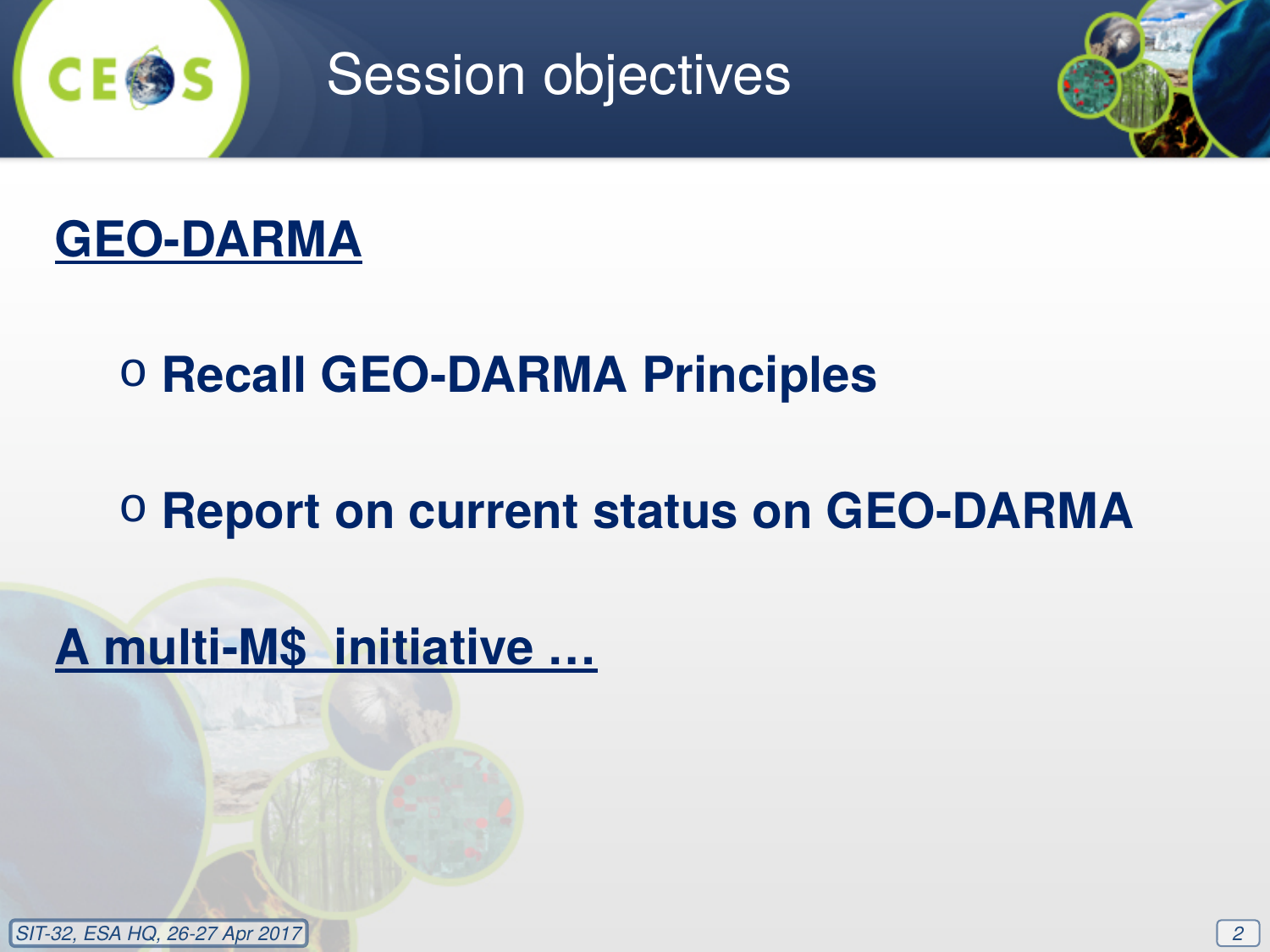

Session objectives
GEO-DARMA

Recall GEO-DARMA Principles

Report on current status on GEO-DARMA

A multi-M$  initiative …
2